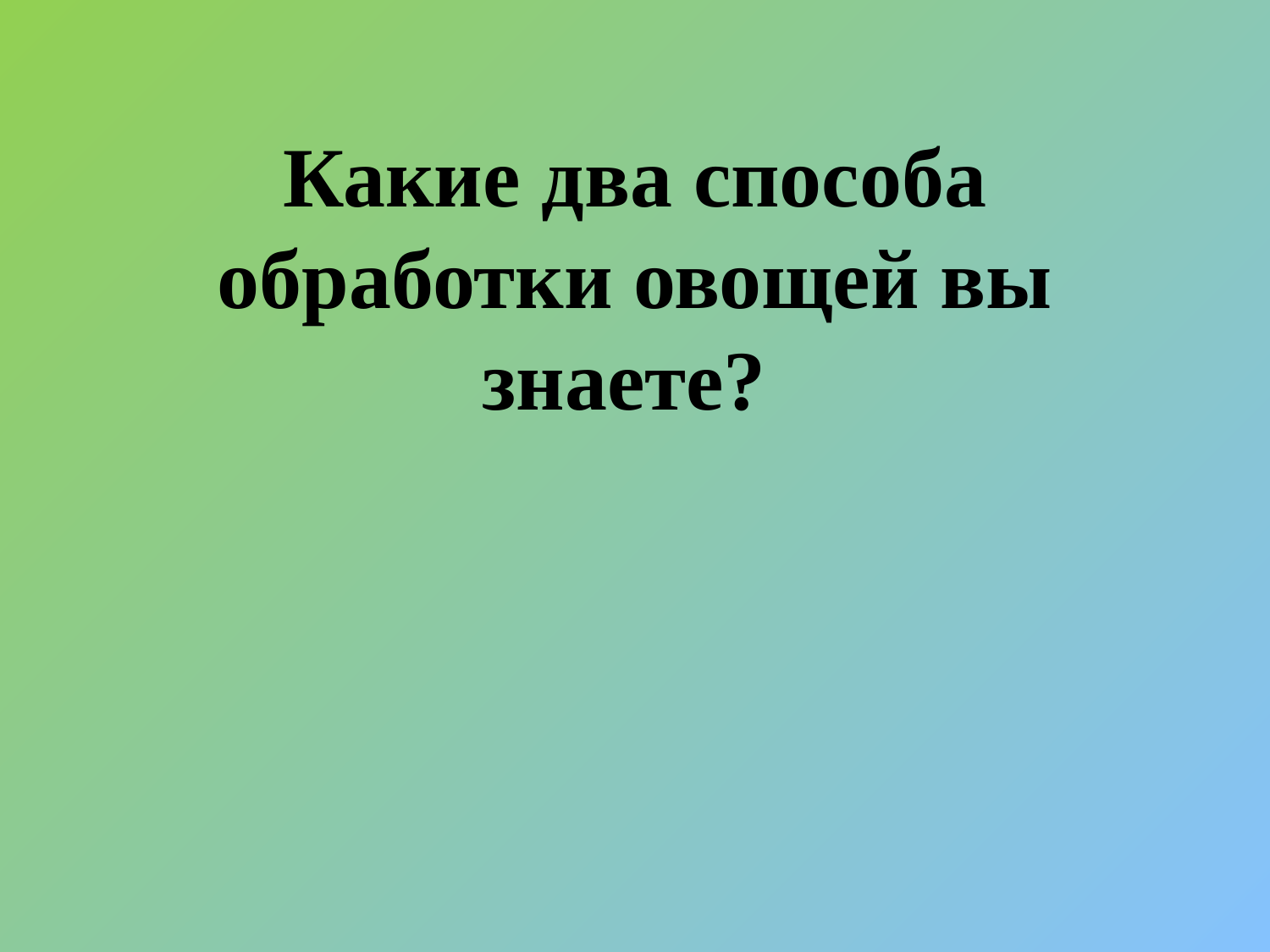

Какие два способа обработки овощей вы знаете?